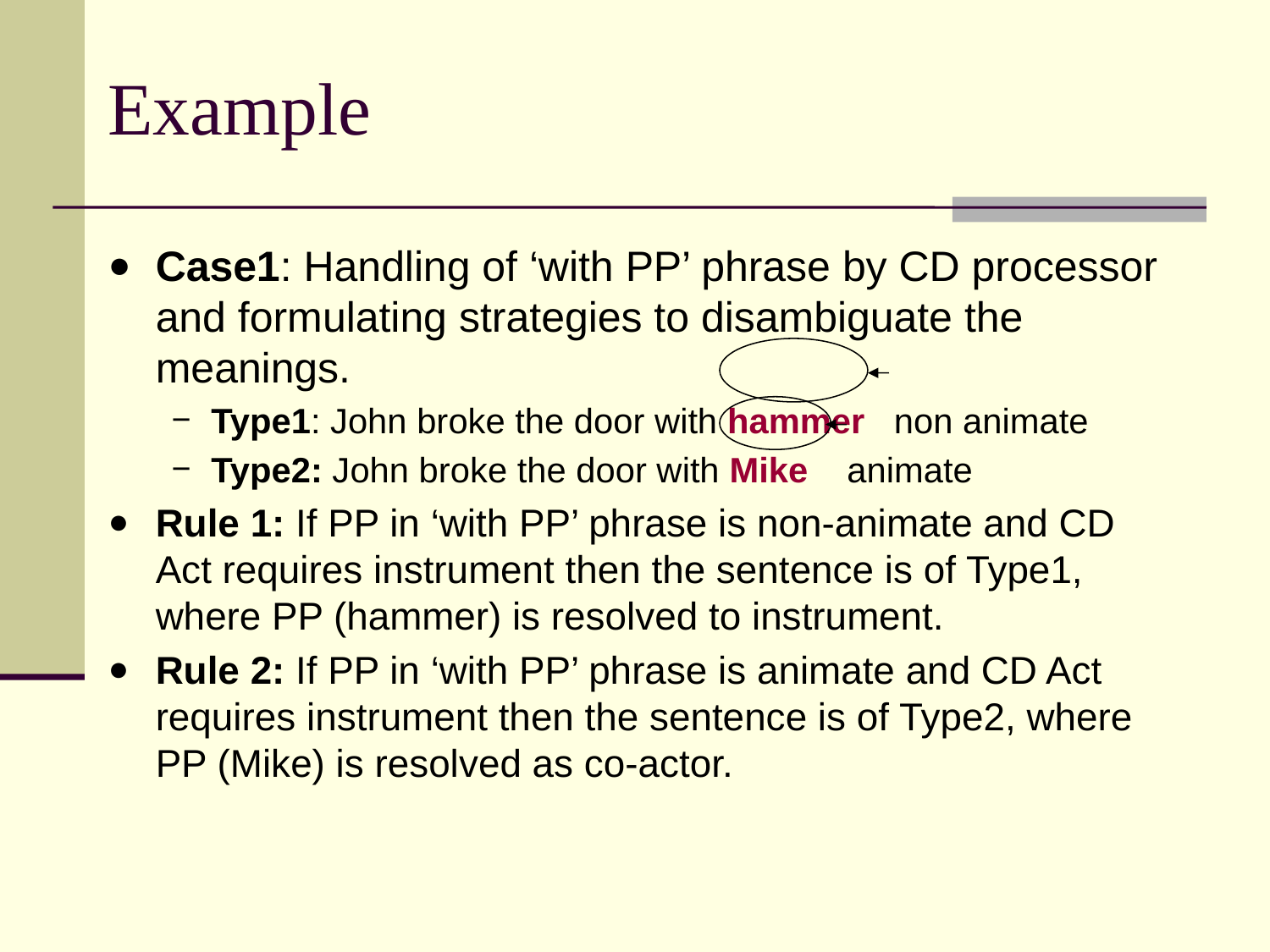

# Example
Case1: Handling of ‘with PP’ phrase by CD processor and formulating strategies to disambiguate the meanings.
Type1: John broke the door with hammer   non animate
Type2: John broke the door with Mike    animate
Rule 1: If PP in ‘with PP’ phrase is non-animate and CD Act requires instrument then the sentence is of Type1, where PP (hammer) is resolved to instrument.
Rule 2: If PP in ‘with PP’ phrase is animate and CD Act requires instrument then the sentence is of Type2, where PP (Mike) is resolved as co-actor.